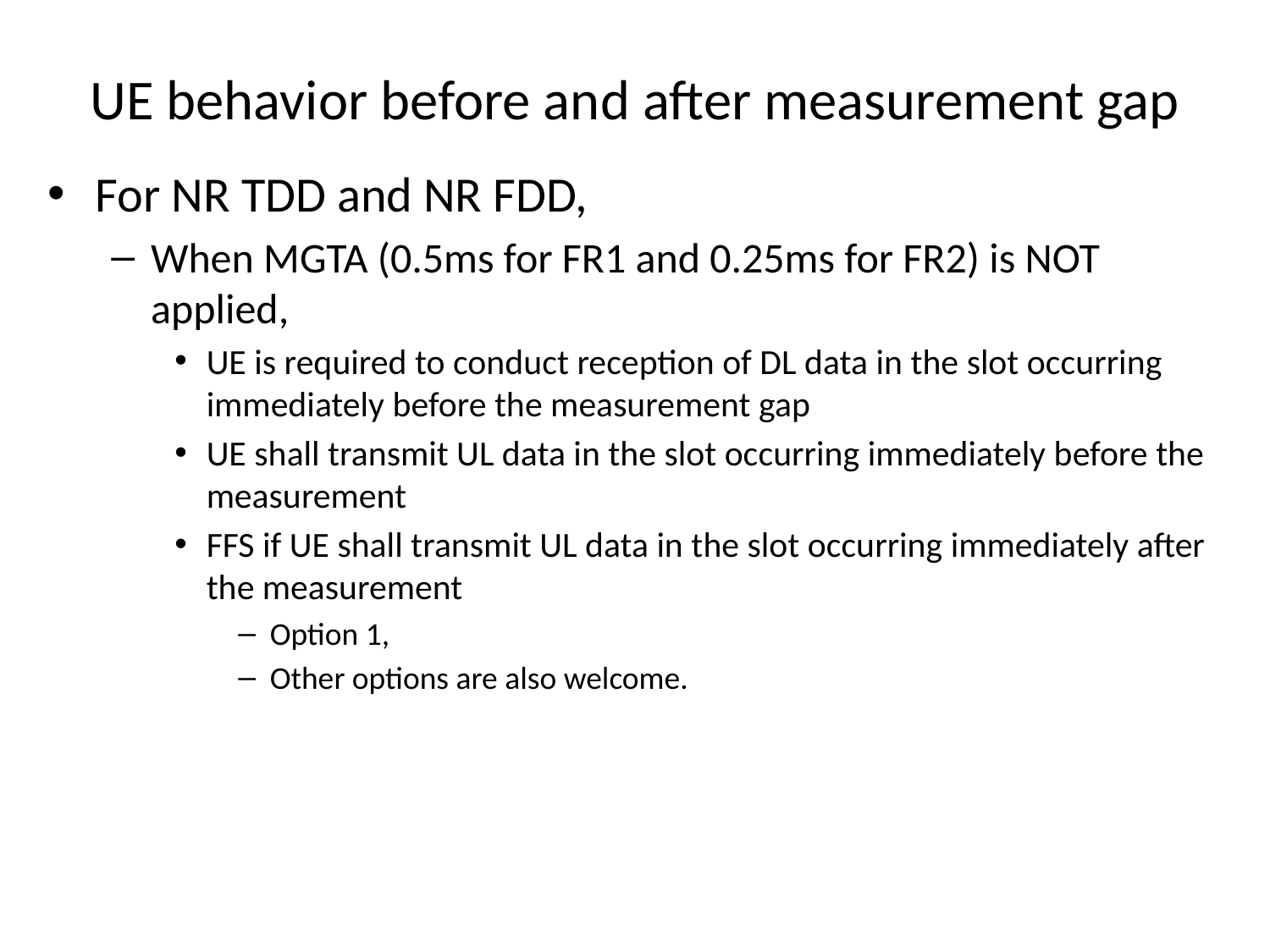

# UE behavior before and after measurement gap
For NR TDD and NR FDD,
When MGTA (0.5ms for FR1 and 0.25ms for FR2) is NOT applied,
UE is required to conduct reception of DL data in the slot occurring immediately before the measurement gap
UE shall transmit UL data in the slot occurring immediately before the measurement
FFS if UE shall transmit UL data in the slot occurring immediately after the measurement
Option 1,
Other options are also welcome.

7